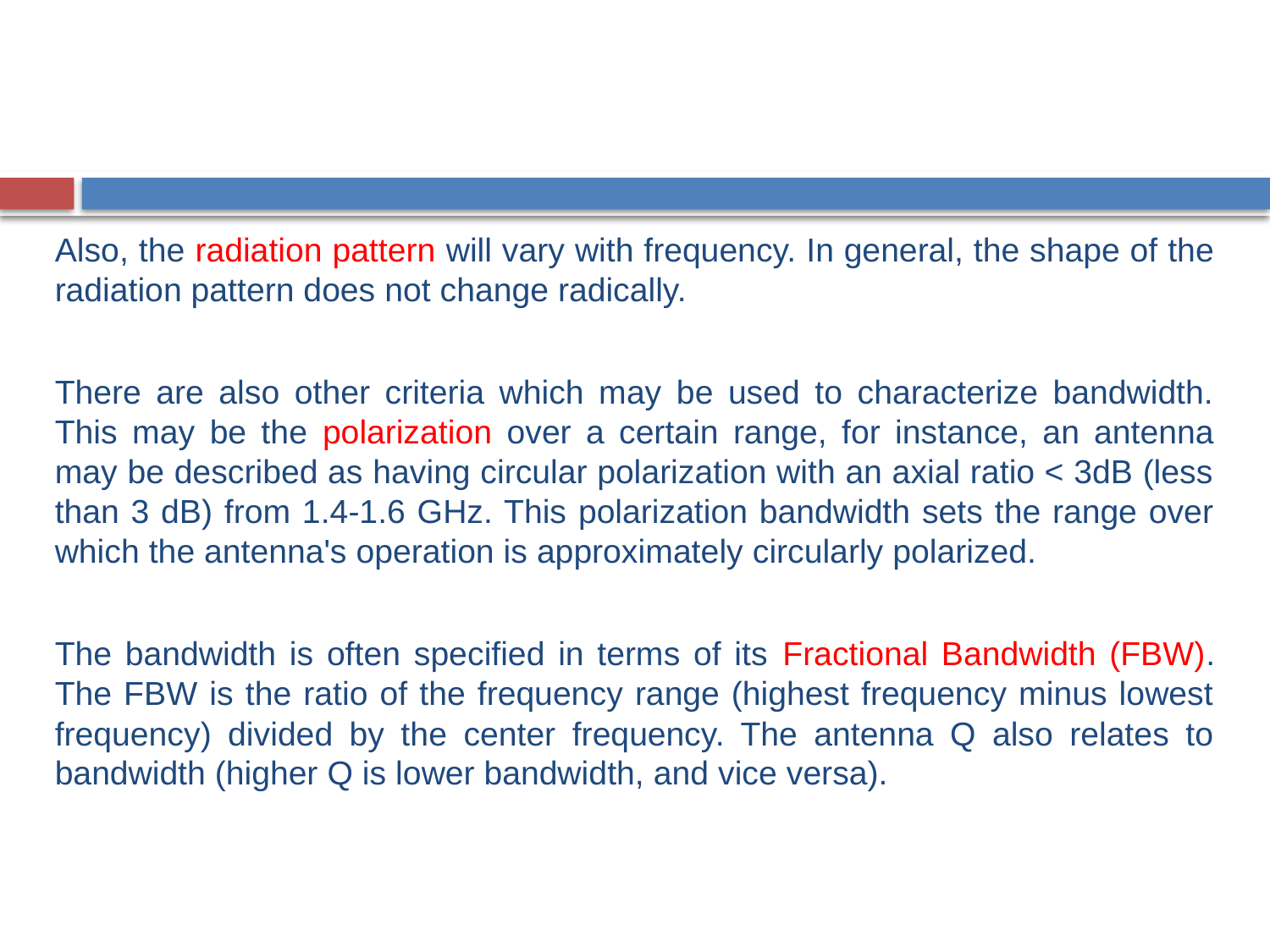

Also, the radiation pattern will vary with frequency. In general, the shape of the radiation pattern does not change radically.

There are also other criteria which may be used to characterize bandwidth. This may be the polarization over a certain range, for instance, an antenna may be described as having circular polarization with an axial ratio < 3dB (less than 3 dB) from 1.4-1.6 GHz. This polarization bandwidth sets the range over which the antenna's operation is approximately circularly polarized.

The bandwidth is often specified in terms of its Fractional Bandwidth (FBW). The FBW is the ratio of the frequency range (highest frequency minus lowest frequency) divided by the center frequency. The antenna Q also relates to bandwidth (higher Q is lower bandwidth, and vice versa).